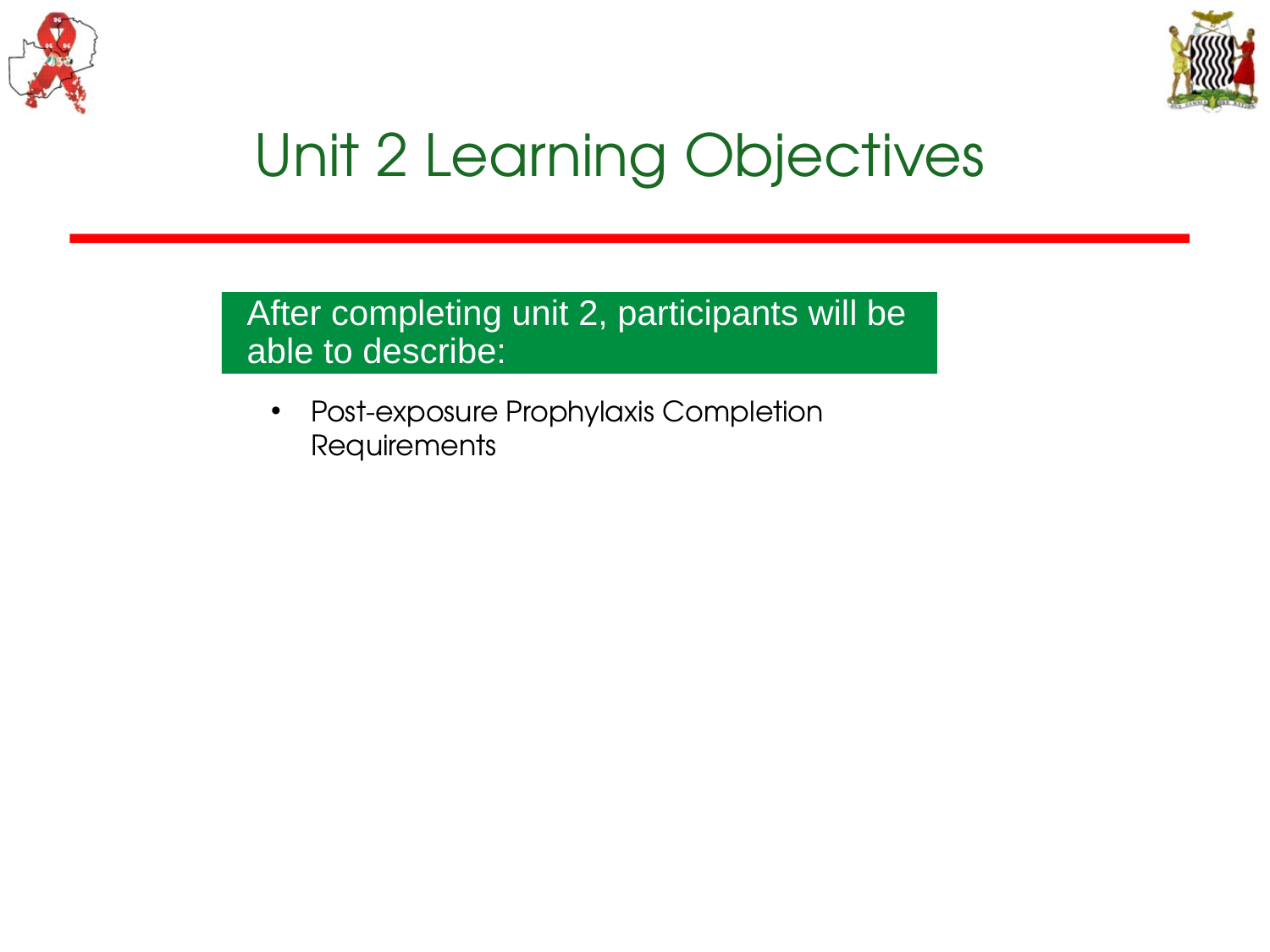

# Unit 2 Learning Objectives
After completing unit 2, participants will be able to describe:​

Post-exposure Prophylaxis Completion Requirements